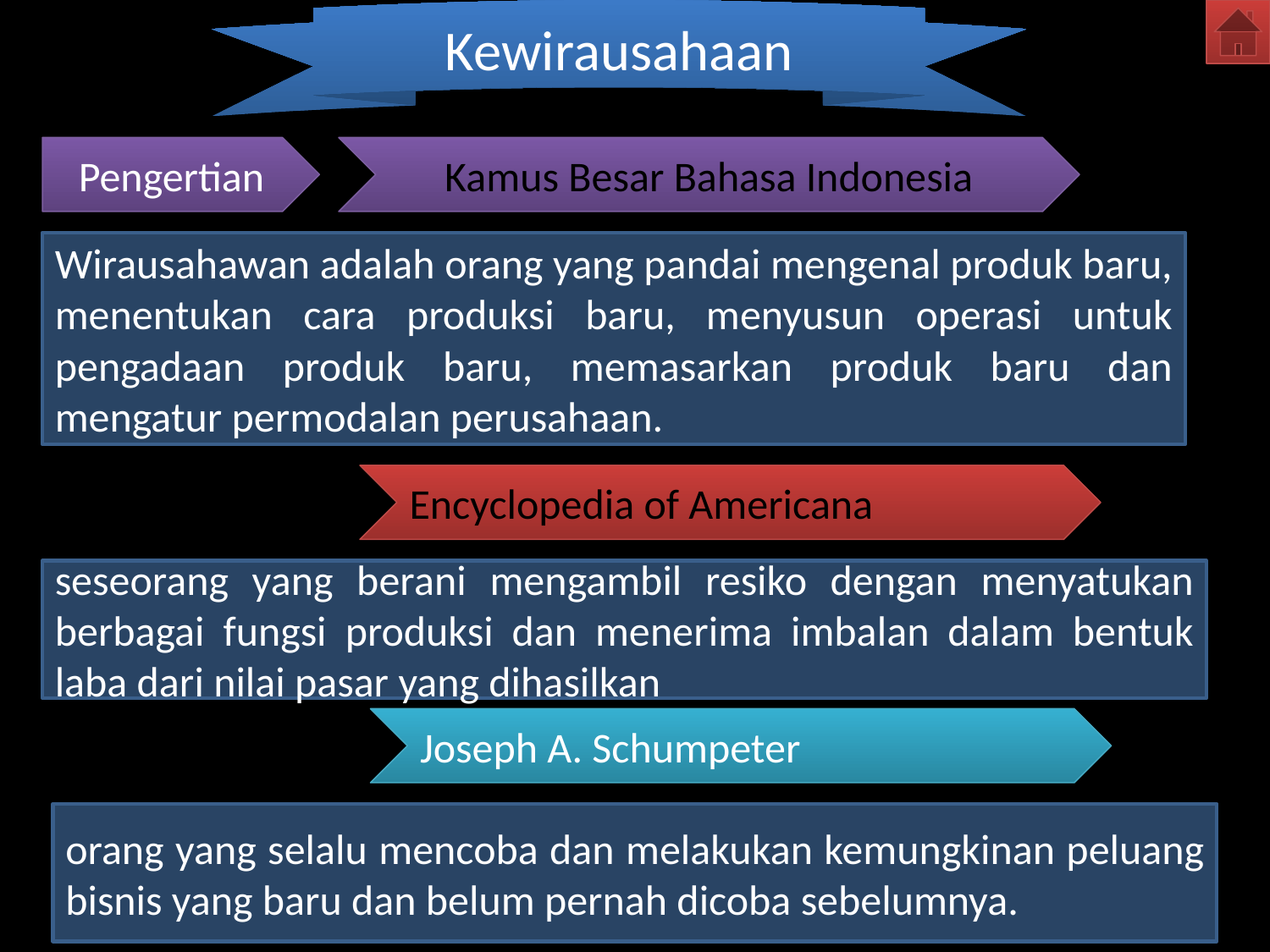

Kewirausahaan

Pengertian
Kamus Besar Bahasa Indonesia
Wirausahawan adalah orang yang pandai mengenal produk baru, menentukan cara produksi baru, menyusun operasi untuk pengadaan produk baru, memasarkan produk baru dan mengatur permodalan perusahaan.
Encyclopedia of Americana
seseorang yang berani mengambil resiko dengan menyatukan berbagai fungsi produksi dan menerima imbalan dalam bentuk laba dari nilai pasar yang dihasilkan
Joseph A. Schumpeter
orang yang selalu mencoba dan melakukan kemungkinan peluang bisnis yang baru dan belum pernah dicoba sebelumnya.